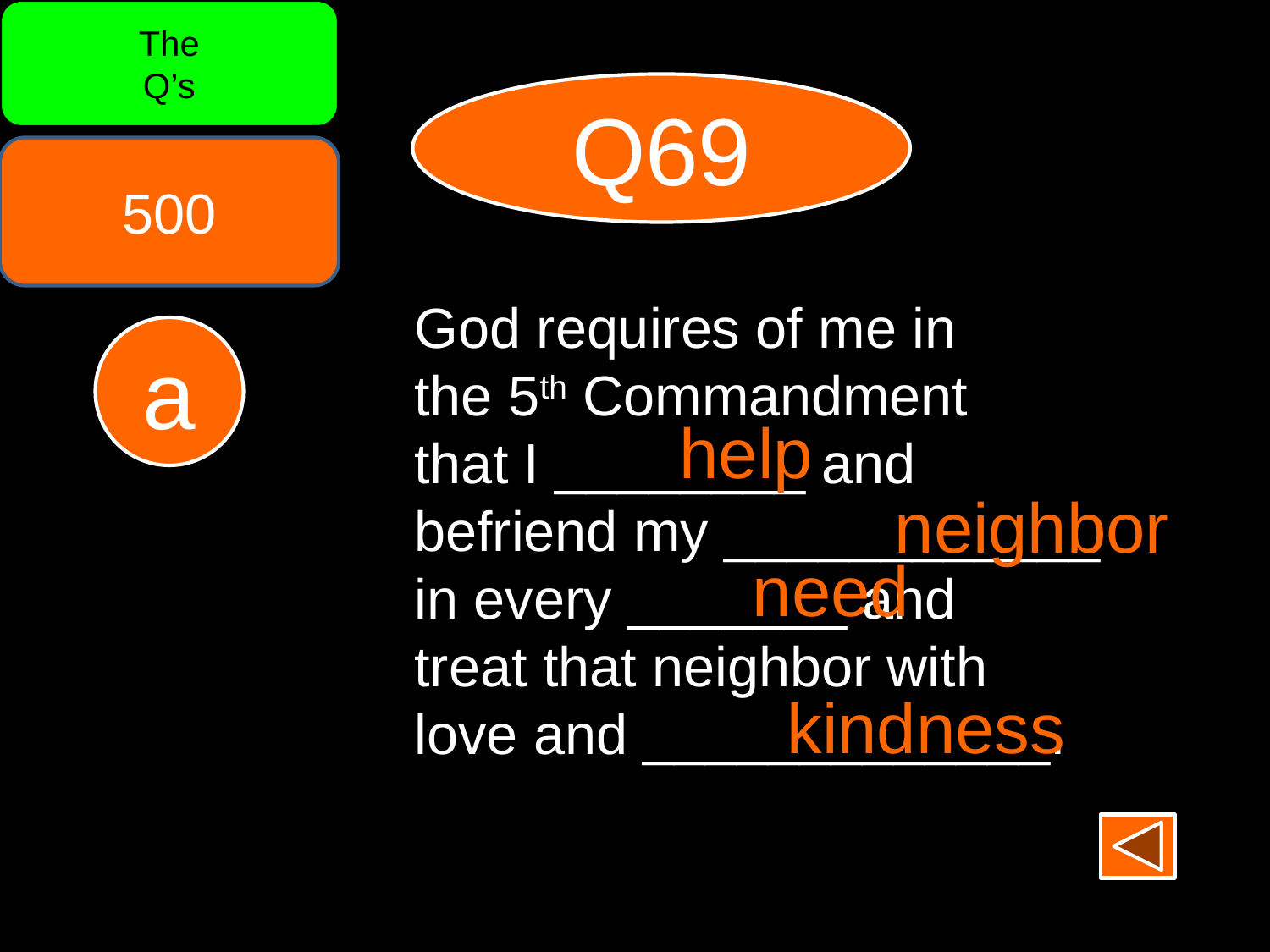

The
Q’s
Q69
500
God requires of me in
the 5th Commandment
that I ________ and
befriend my ____________
in every _______ and
treat that neighbor with
love and _____________.
a
help
neighbor
need
kindness